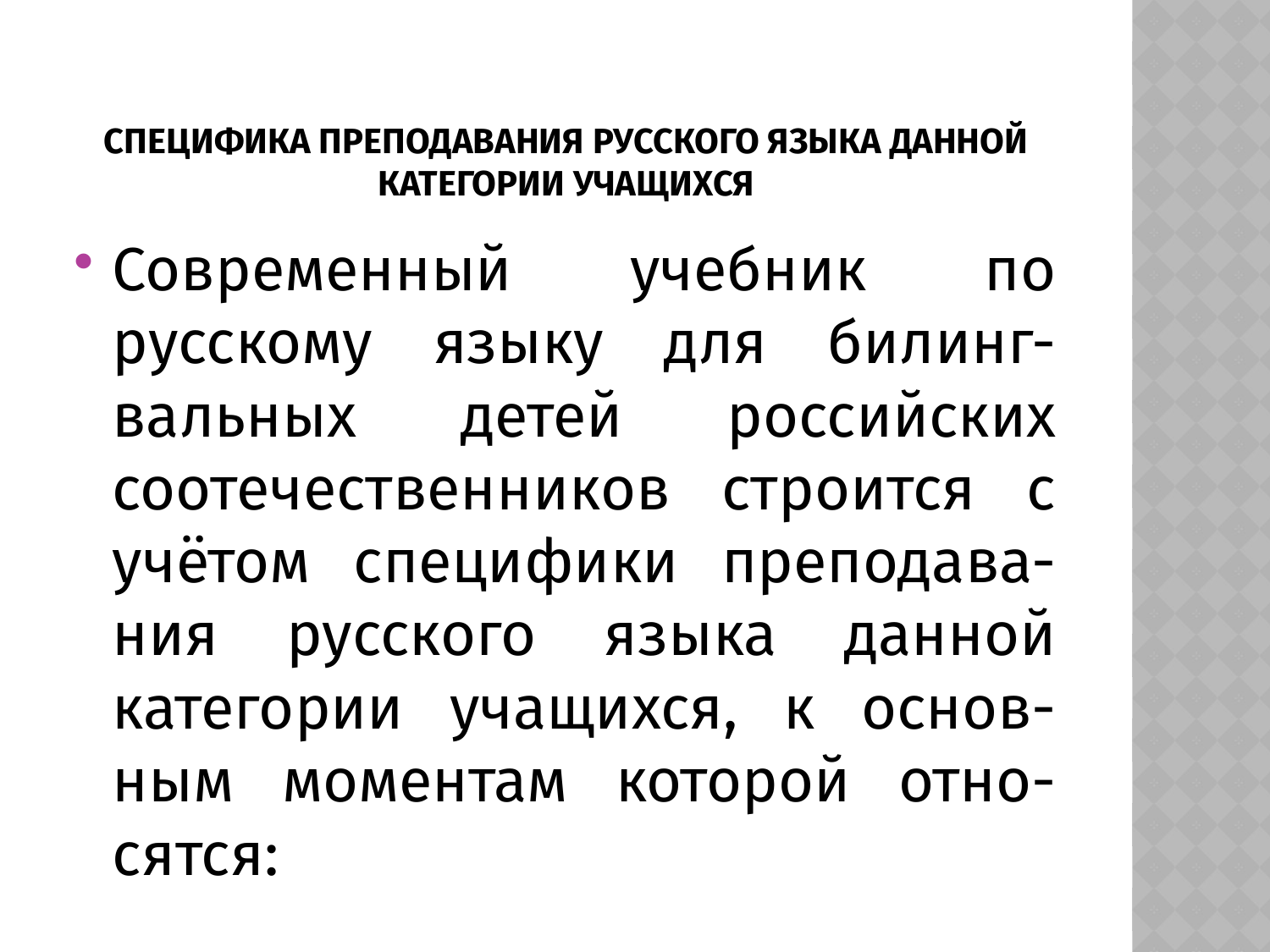

# специфика преподавания русского языка данной категории учащихся
Современный учебник по русскому языку для билинг-вальных детей российских соотечественников строится с учётом специфики преподава-ния русского языка данной категории учащихся, к основ-ным моментам которой отно-сятся: